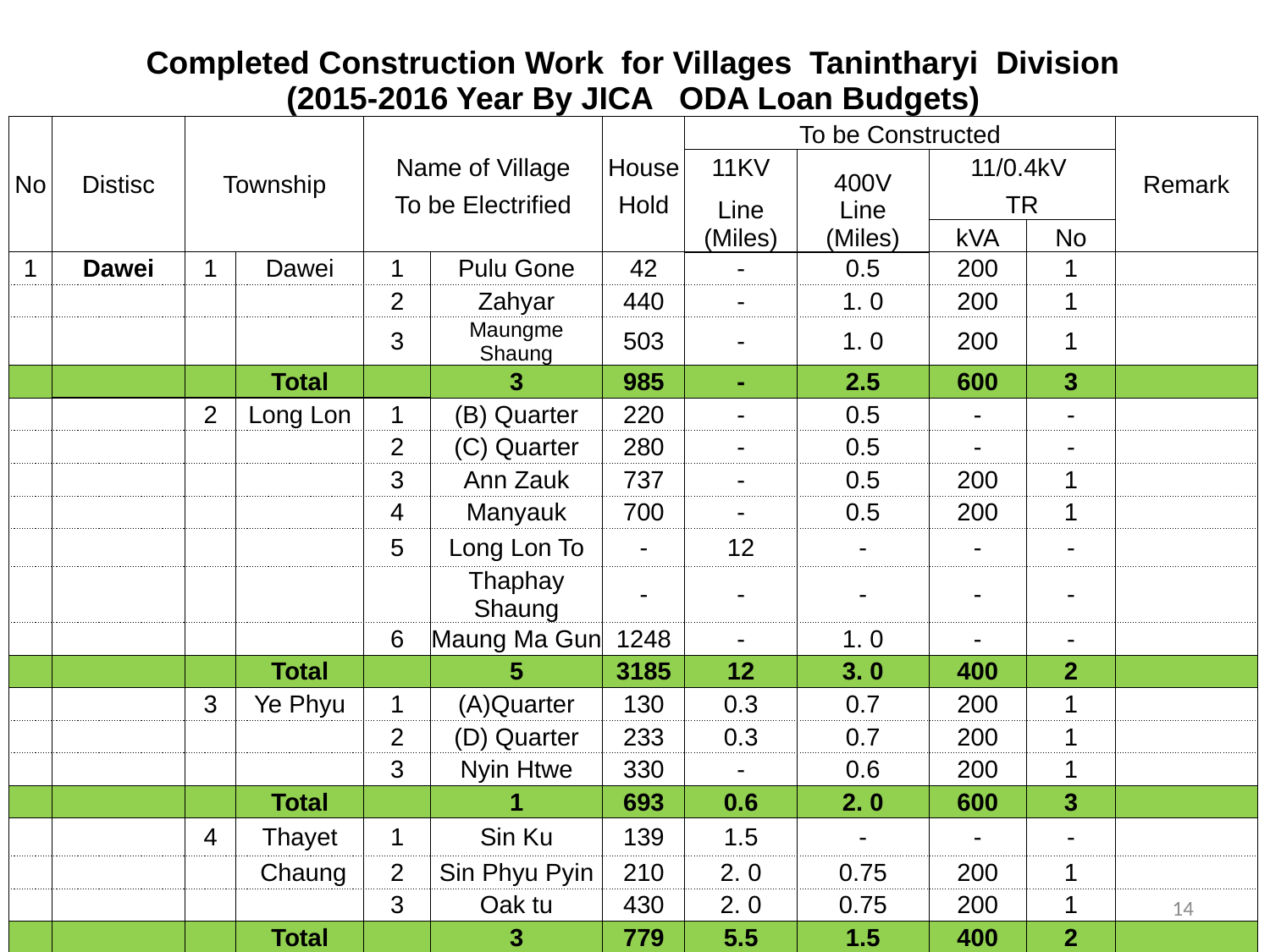

| Completed Construction Work for Villages Tanintharyi Division (2015-2016 Year By JICA ODA Loan Budgets) |  |  |  |  |  |  |  |  |  |  |  |
| --- | --- | --- | --- | --- | --- | --- | --- | --- | --- | --- | --- |
| No | Distisc | Township |  |  |  |  | To be Constructed |  |  |  | Remark |
|  |  |  |  | Name of Village |  | House | 11KV | 400V Line (Miles) | 11/0.4kV |  |  |
|  |  |  |  | To be Electrified |  | Hold | Line (Miles) |  | TR |  |  |
|  |  |  |  |  |  |  |  |  | kVA | No |  |
| 1 | Dawei | 1 | Dawei | 1 | Pulu Gone | 42 | - | 0.5 | 200 | 1 |  |
|  |  |  |  | 2 | Zahyar | 440 | - | 1. 0 | 200 | 1 |  |
|  |  |  |  | 3 | Maungme Shaung | 503 | - | 1. 0 | 200 | 1 |  |
|  |  |  | Total | ‌ | 3 | 985 | - | 2.5 | 600 | 3 |  |
|  |  | 2 | Long Lon | 1 | (B) Quarter | 220 | - | 0.5 | - | - |  |
|  |  |  |  | 2 | (C) Quarter | 280 | - | 0.5 | - | - |  |
|  |  |  |  | 3 | Ann Zauk | 737 | - | 0.5 | 200 | 1 |  |
|  |  |  |  | 4 | Manyauk | 700 | - | 0.5 | 200 | 1 |  |
|  |  |  |  | 5 | Long Lon To | - | 12 | - | - | - |  |
|  |  |  |  |  | Thaphay Shaung | - | - | - | - | - |  |
|  |  |  |  | 6 | Maung Ma Gun | 1248 | - | 1. 0 | - | - |  |
|  |  |  | Total |  | 5 | 3185 | 12 | 3. 0 | 400 | 2 |  |
|  |  | 3 | Ye Phyu | 1 | (A)Quarter | 130 | 0.3 | 0.7 | 200 | 1 |  |
|  |  |  |  | 2 | (D) Quarter | 233 | 0.3 | 0.7 | 200 | 1 |  |
|  |  |  |  | 3 | Nyin Htwe | 330 | - | 0.6 | 200 | 1 |  |
|  |  |  | Total |  | 1 | 693 | 0.6 | 2. 0 | 600 | 3 |  |
|  |  | 4 | Thayet | 1 | Sin Ku | 139 | 1.5 | - | - | - |  |
|  |  |  | Chaung | 2 | Sin Phyu Pyin | 210 | 2. 0 | 0.75 | 200 | 1 |  |
|  |  |  |  | 3 | Oak tu | 430 | 2. 0 | 0.75 | 200 | 1 |  |
|  |  |  | Total |  | 3 | 779 | 5.5 | 1.5 | 400 | 2 |  |
14